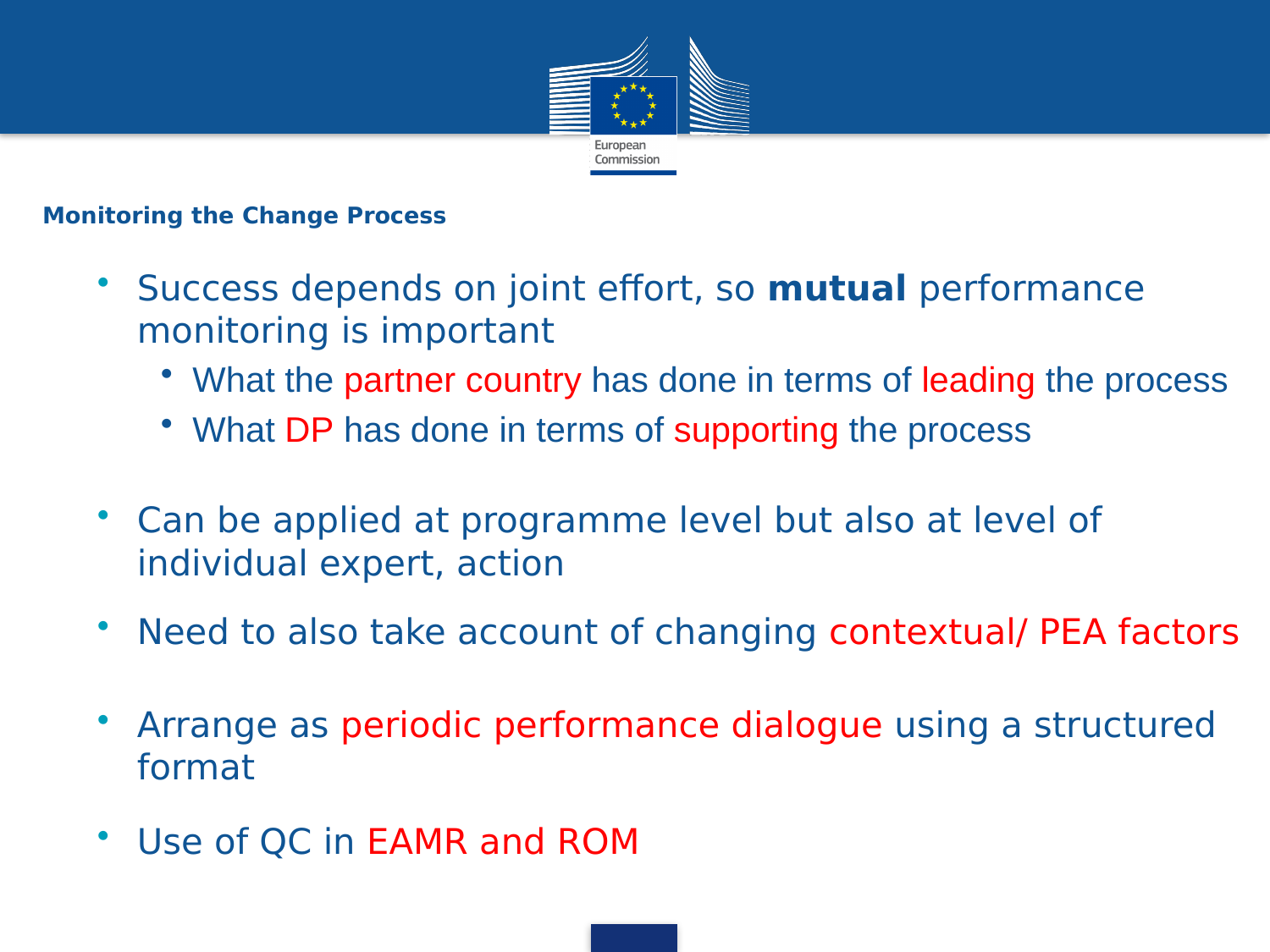

# Monitoring the Change Process
Success depends on joint effort, so mutual performance monitoring is important
What the partner country has done in terms of leading the process
What DP has done in terms of supporting the process

Can be applied at programme level but also at level of individual expert, action

Need to also take account of changing contextual/ PEA factors

Arrange as periodic performance dialogue using a structured format

Use of QC in EAMR and ROM